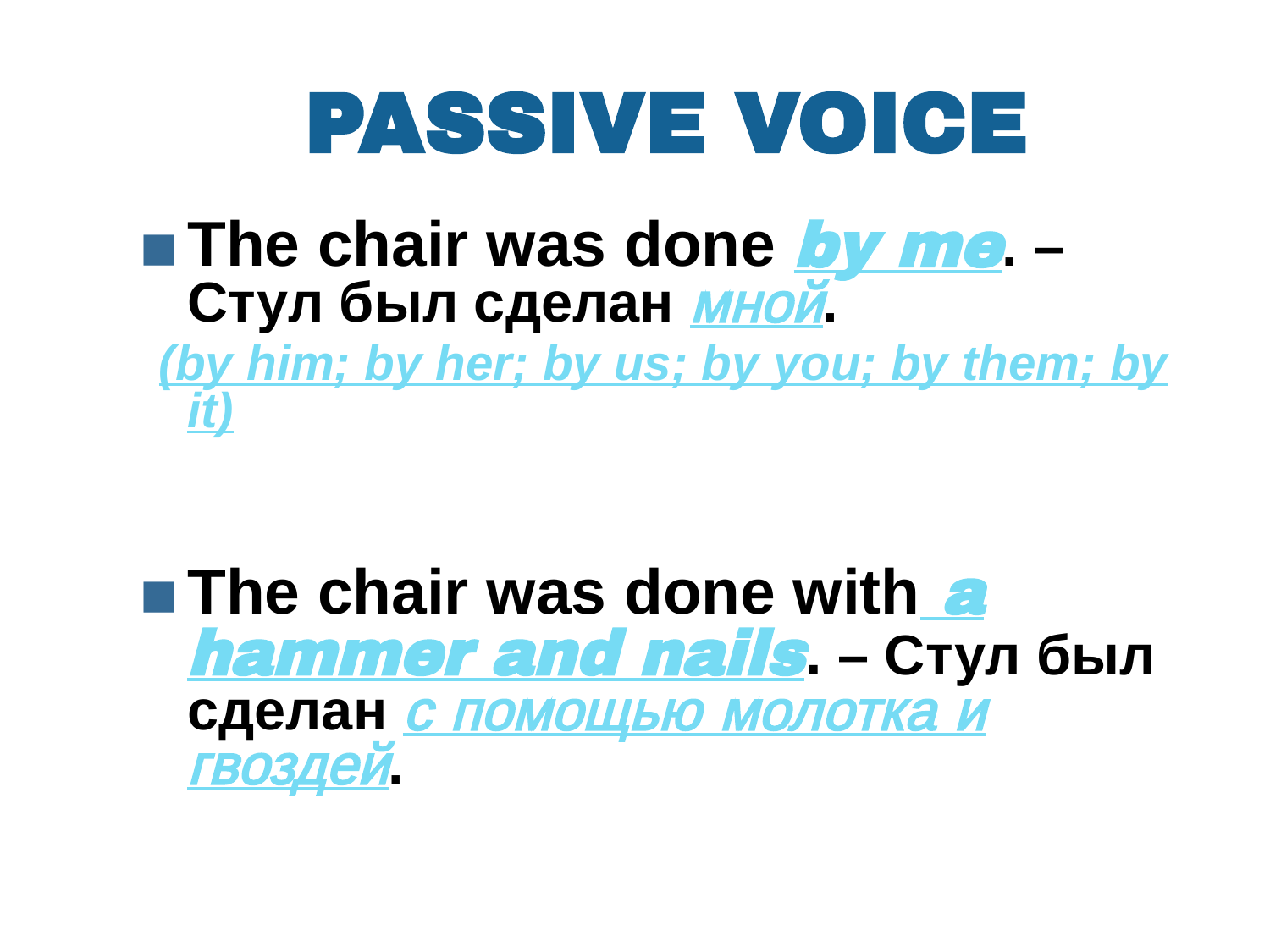

# PASSIVE VOICE
The chair was done by me. – Стул был сделан мной.
  (by him; by her; by us; by you; by them; by it)

The chair was done with a hammer and nails. – Стул был сделан с помощью молотка и гвоздей.